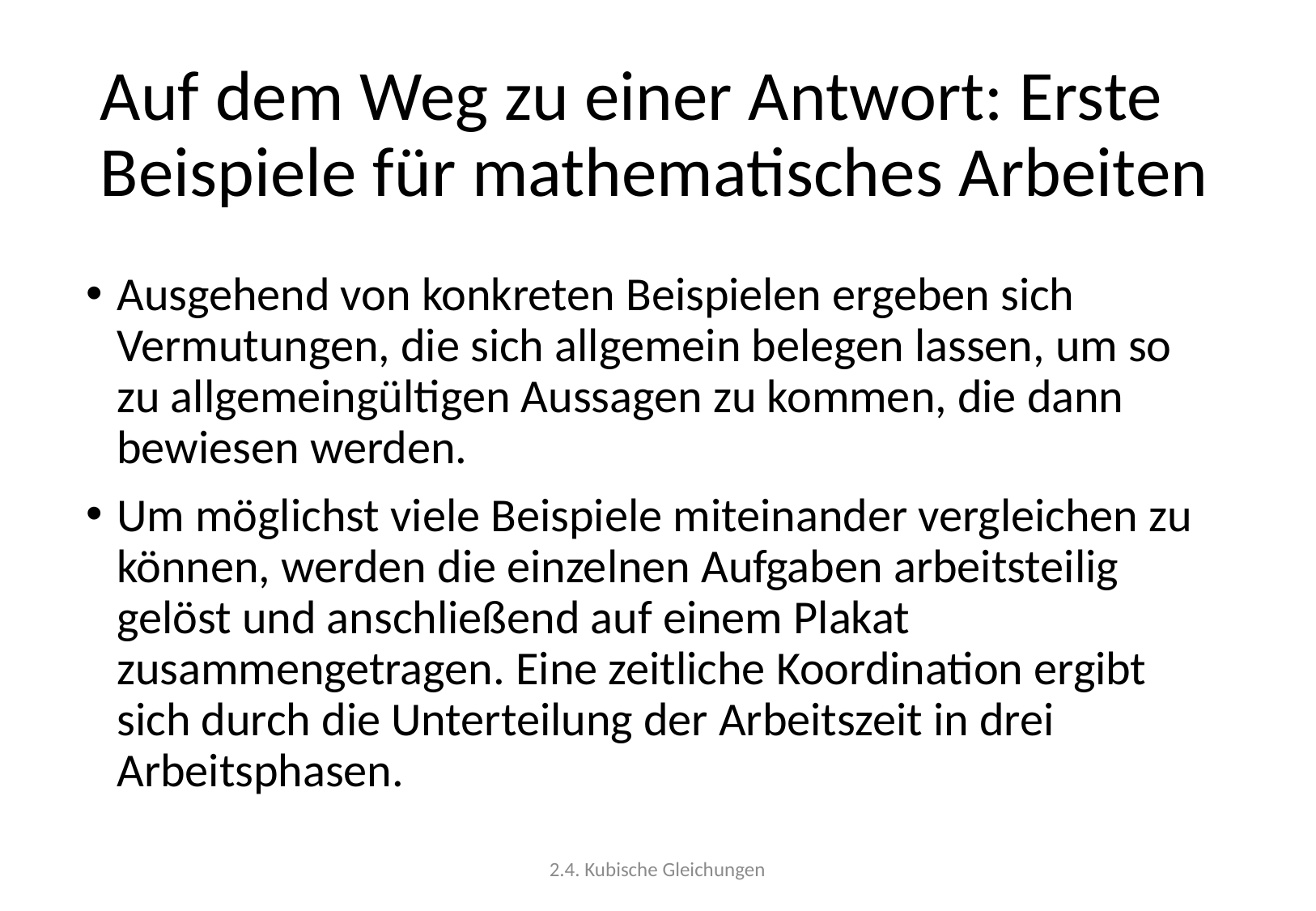

# Auf dem Weg zu einer Antwort: Erste Beispiele für mathematisches Arbeiten
Ausgehend von konkreten Beispielen ergeben sich Vermutungen, die sich allgemein belegen lassen, um so zu allgemeingültigen Aussagen zu kommen, die dann bewiesen werden.
Um möglichst viele Beispiele miteinander vergleichen zu können, werden die einzelnen Aufgaben arbeitsteilig gelöst und anschließend auf einem Plakat zusammengetragen. Eine zeitliche Koordination ergibt sich durch die Unterteilung der Arbeitszeit in drei Arbeitsphasen.

2.4. Kubische Gleichungen